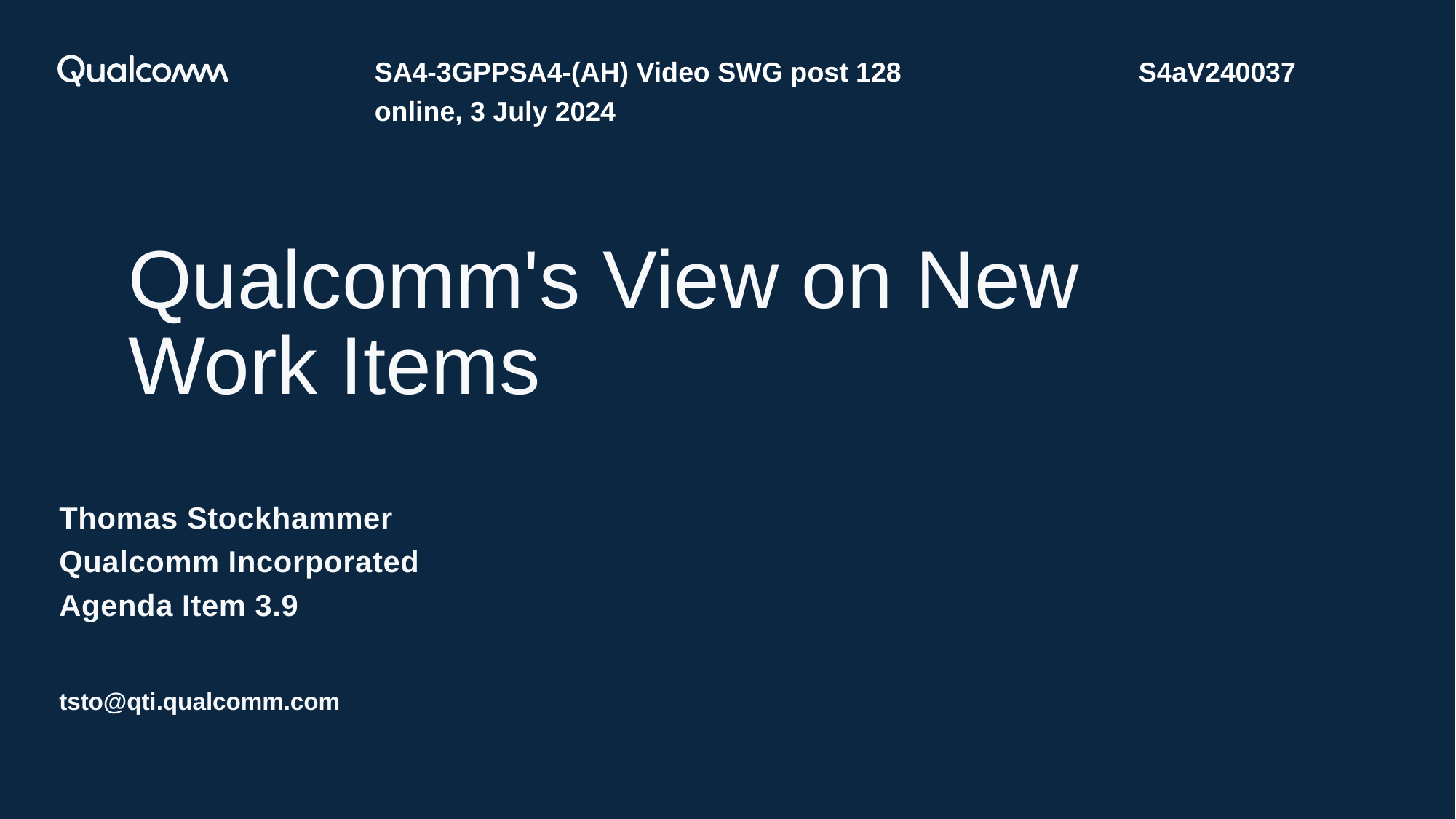

SA4-3GPPSA4-(AH) Video SWG post 128 		S4aV240037
online, 3 July 2024
# Qualcomm's View on New Work Items
Thomas Stockhammer
Qualcomm Incorporated
Agenda Item 3.9
tsto@qti.qualcomm.com